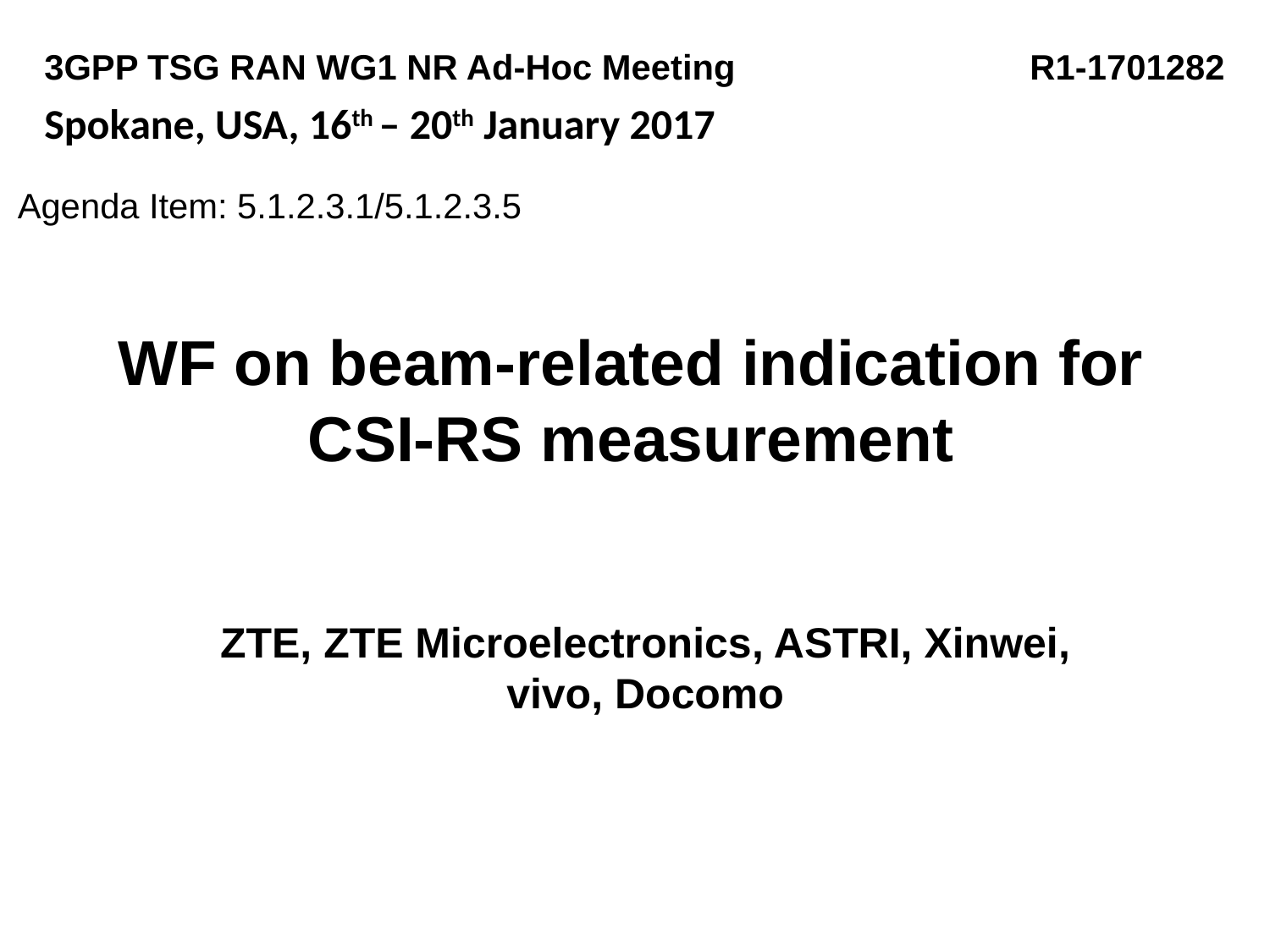

3GPP TSG RAN WG1 NR Ad-Hoc Meeting                              R1-1701282
Spokane, USA, 16th – 20th January 2017

Agenda Item: 5.1.2.3.1/5.1.2.3.5
# WF on beam-related indication for CSI-RS measurement
ZTE, ZTE Microelectronics, ASTRI, Xinwei, vivo, Docomo